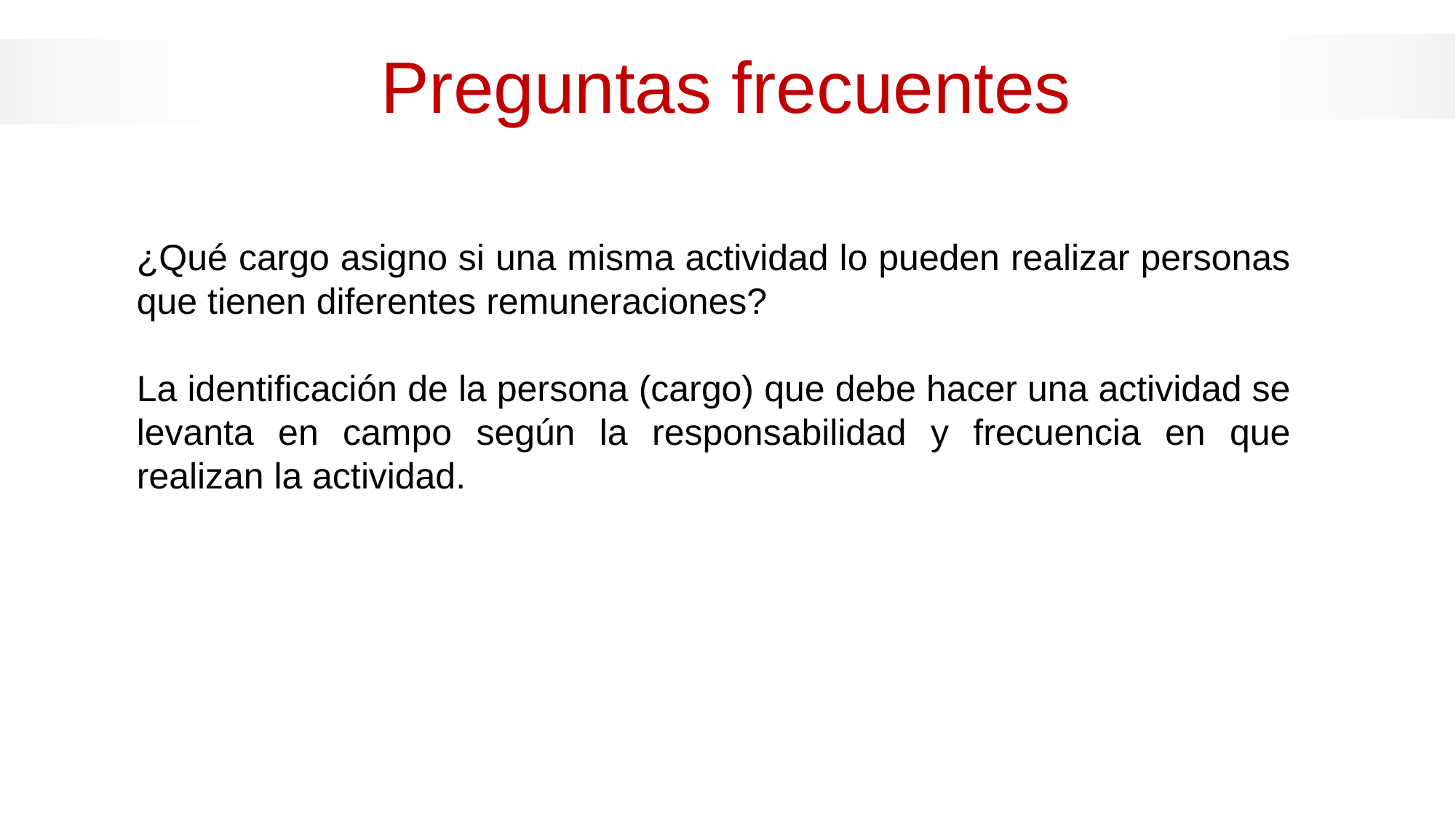

Preguntas frecuentes

¿Qué cargo asigno si una misma actividad lo pueden realizar personas que tienen diferentes remuneraciones?

La identificación de la persona (cargo) que debe hacer una actividad se levanta en campo según la responsabilidad y frecuencia en que realizan la actividad.